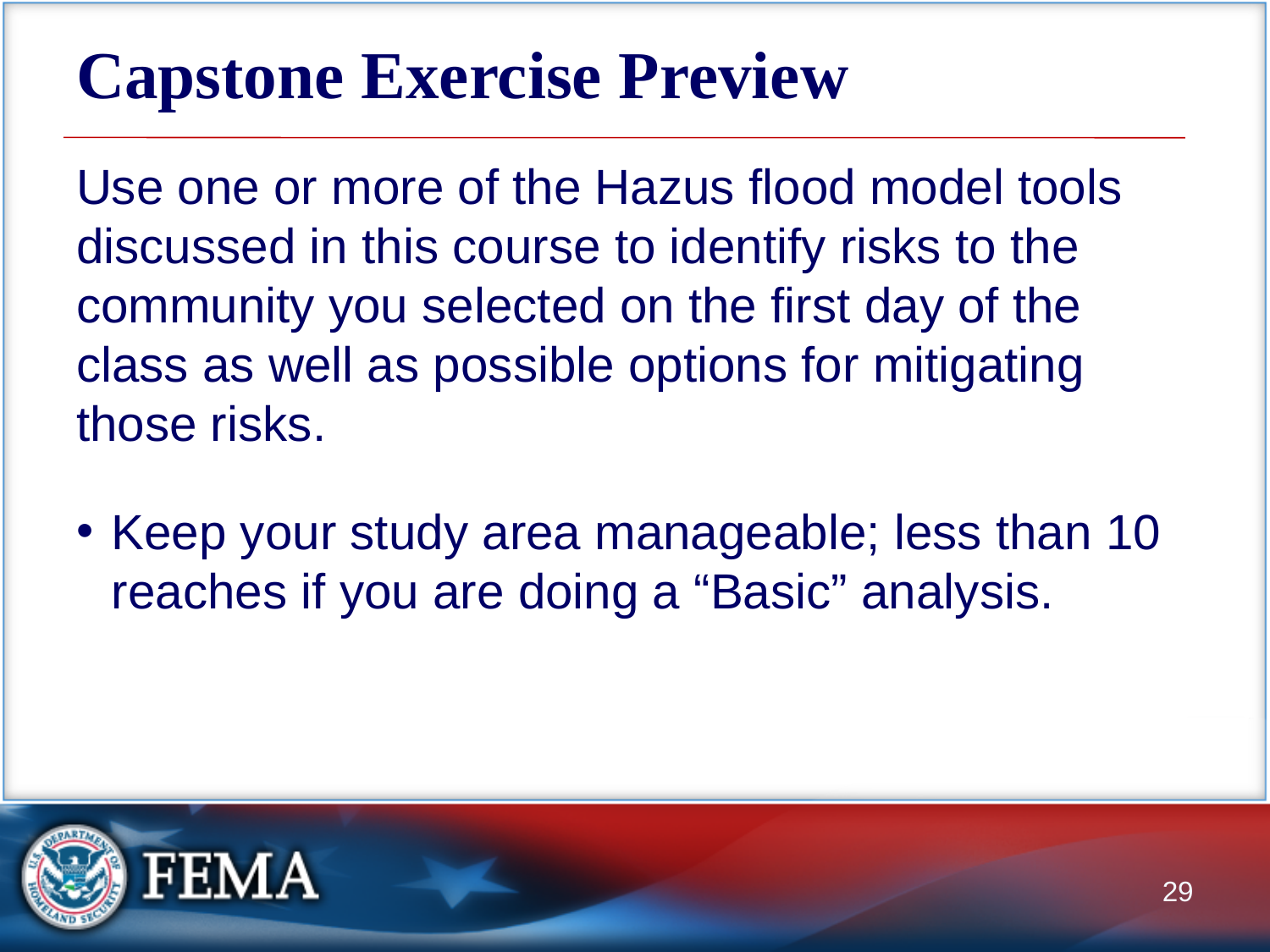

# Capstone Exercise Preview
Use one or more of the Hazus flood model tools discussed in this course to identify risks to the community you selected on the first day of the class as well as possible options for mitigating those risks.
Keep your study area manageable; less than 10 reaches if you are doing a “Basic” analysis.
29